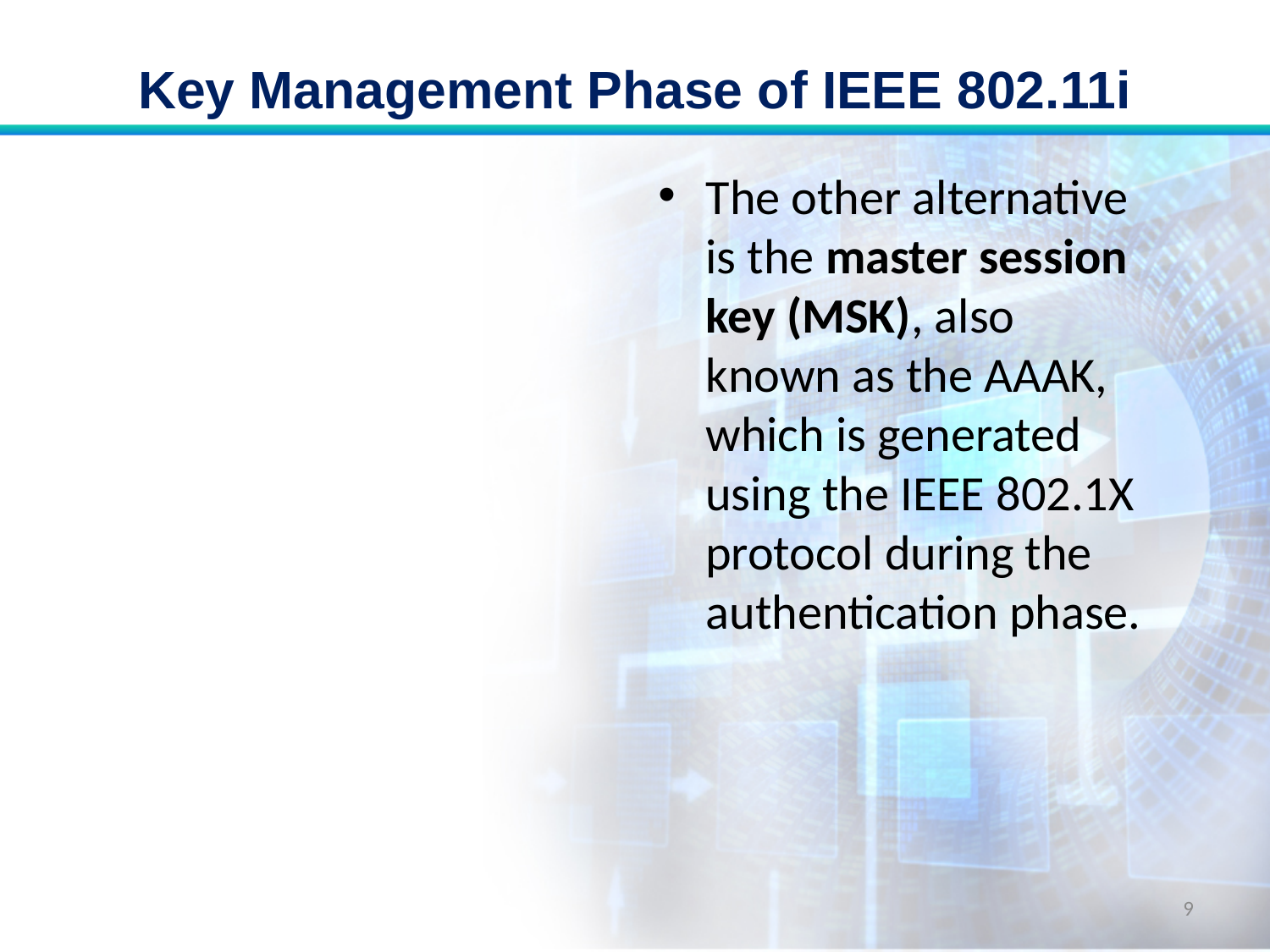

# Key Management Phase of IEEE 802.11i
The other alternative is the master session key (MSK), also known as the AAAK, which is generated using the IEEE 802.1X protocol during the authentication phase.
9